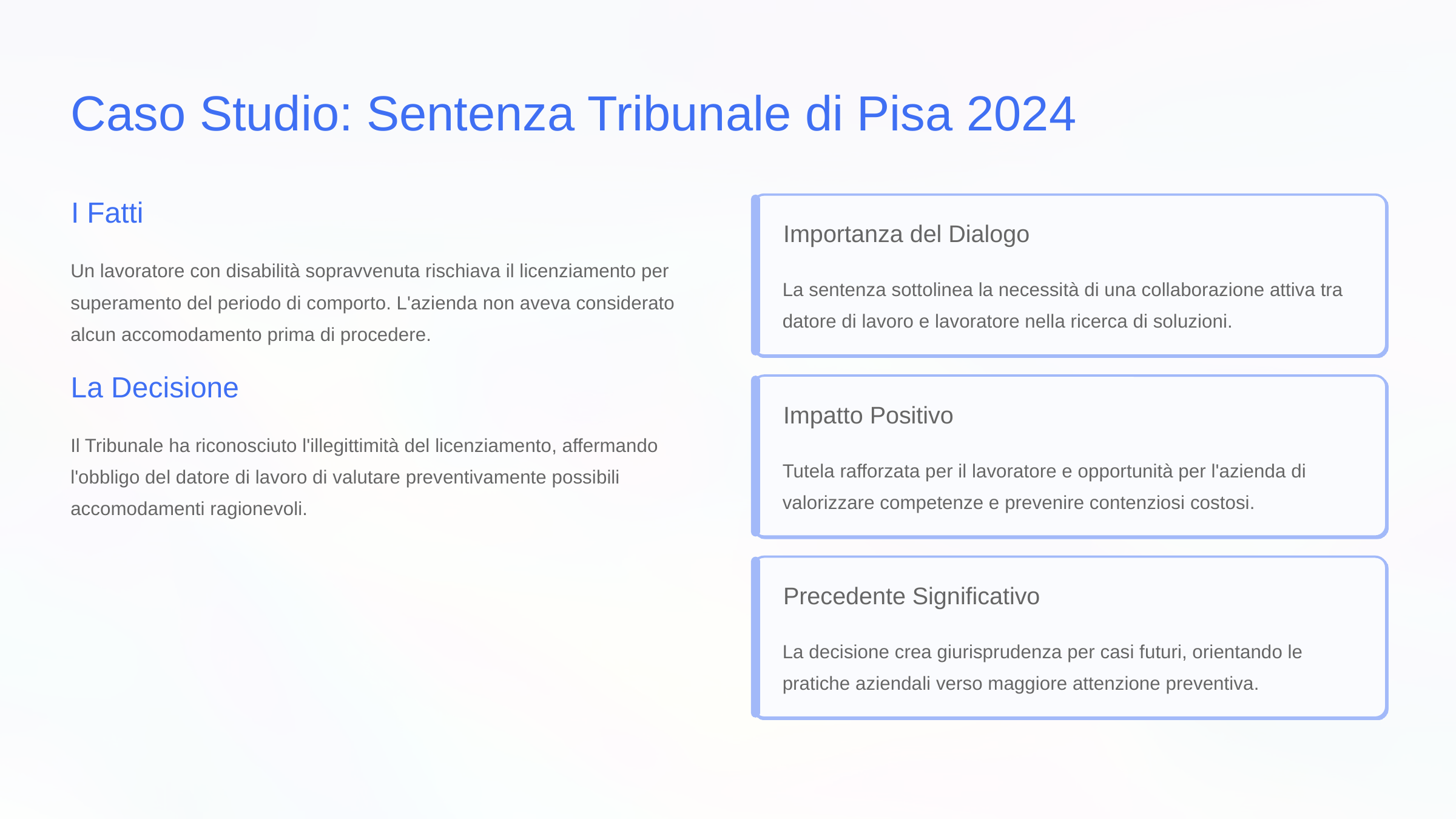

Caso Studio: Sentenza Tribunale di Pisa 2024
I Fatti

Importanza del Dialogo
Un lavoratore con disabilità sopravvenuta rischiava il licenziamento per superamento del periodo di comporto. L'azienda non aveva considerato alcun accomodamento prima di procedere.
La sentenza sottolinea la necessità di una collaborazione attiva tra datore di lavoro e lavoratore nella ricerca di soluzioni.
La Decisione

Impatto Positivo
Il Tribunale ha riconosciuto l'illegittimità del licenziamento, affermando l'obbligo del datore di lavoro di valutare preventivamente possibili accomodamenti ragionevoli.
Tutela rafforzata per il lavoratore e opportunità per l'azienda di valorizzare competenze e prevenire contenziosi costosi.

Precedente Significativo
La decisione crea giurisprudenza per casi futuri, orientando le pratiche aziendali verso maggiore attenzione preventiva.